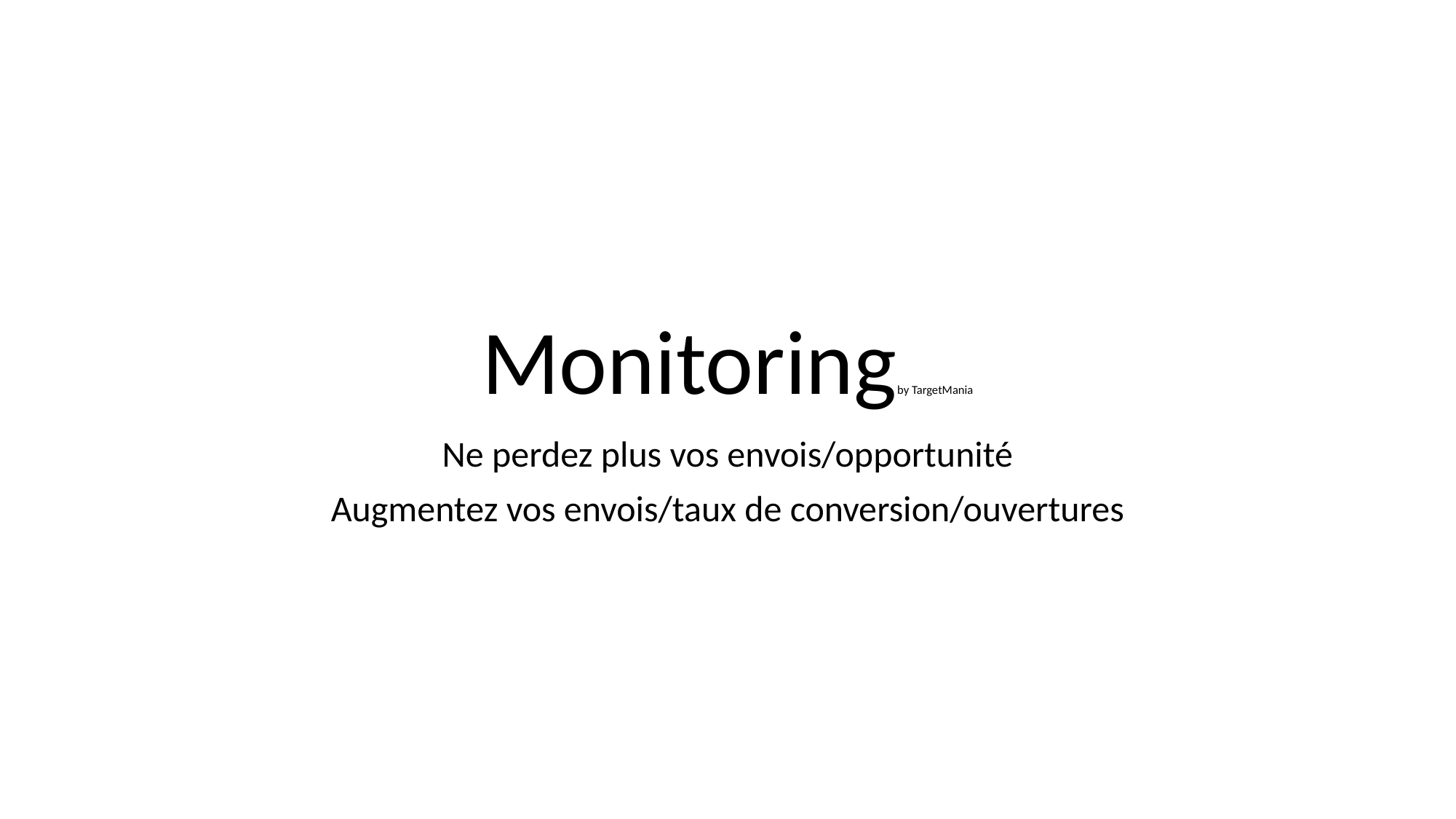

# Monitoringby TargetMania
Ne perdez plus vos envois/opportunité
Augmentez vos envois/taux de conversion/ouvertures